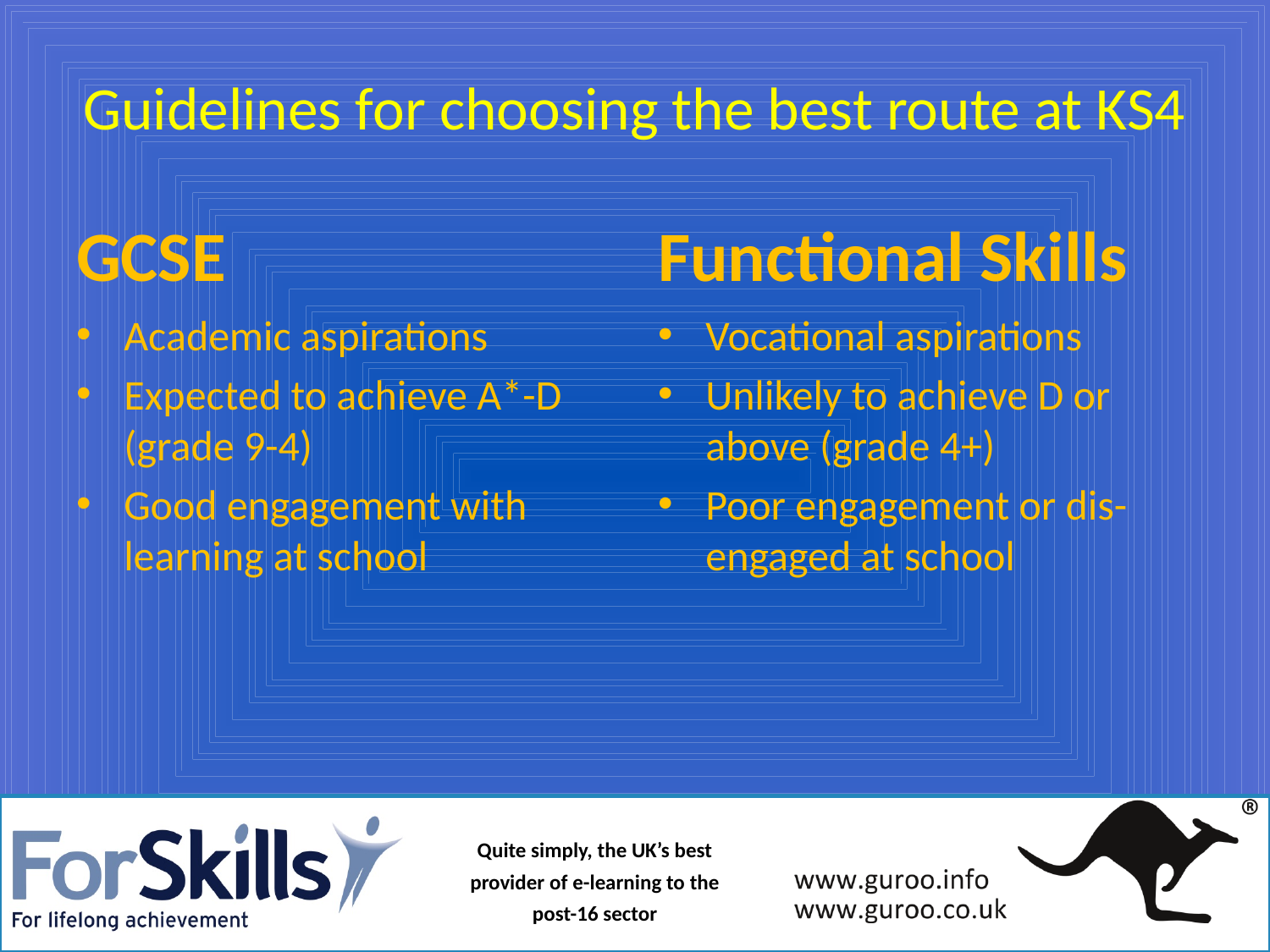

# Guidelines for choosing the best route at KS4
GCSE
Functional Skills
Academic aspirations
Expected to achieve A*-D (grade 9-4)
Good engagement with learning at school

Vocational aspirations
Unlikely to achieve D or above (grade 4+)
Poor engagement or dis-engaged at school